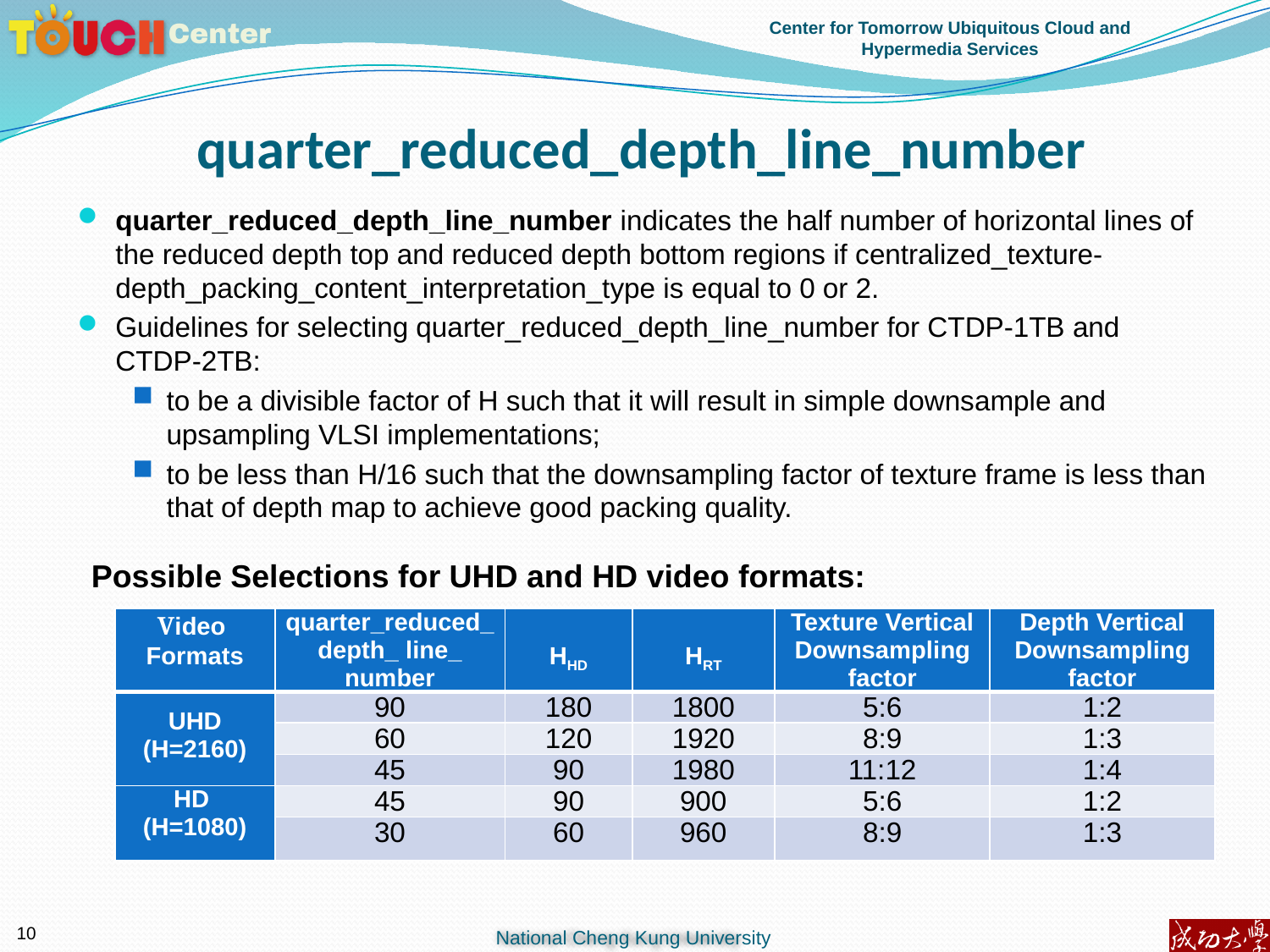

# quarter_reduced_depth_line_number
quarter_reduced_depth_line_number indicates the half number of horizontal lines of the reduced depth top and reduced depth bottom regions if centralized_texture-depth_packing_content_interpretation_type is equal to 0 or 2.
Guidelines for selecting quarter_reduced_depth_line_number for CTDP-1TB and CTDP-2TB:
to be a divisible factor of H such that it will result in simple downsample and upsampling VLSI implementations;
to be less than H/16 such that the downsampling factor of texture frame is less than that of depth map to achieve good packing quality.
Possible Selections for UHD and HD video formats:
| Video Formats | quarter\_reduced\_ depth\_ line\_ number | HHD | HRT | Texture Vertical Downsampling factor | Depth Vertical Downsampling factor |
| --- | --- | --- | --- | --- | --- |
| UHD (H=2160) | 90 | 180 | 1800 | 5:6 | 1:2 |
|  | 60 | 120 | 1920 | 8:9 | 1:3 |
|  | 45 | 90 | 1980 | 11:12 | 1:4 |
| HD (H=1080) | 45 | 90 | 900 | 5:6 | 1:2 |
|  | 30 | 60 | 960 | 8:9 | 1:3 |